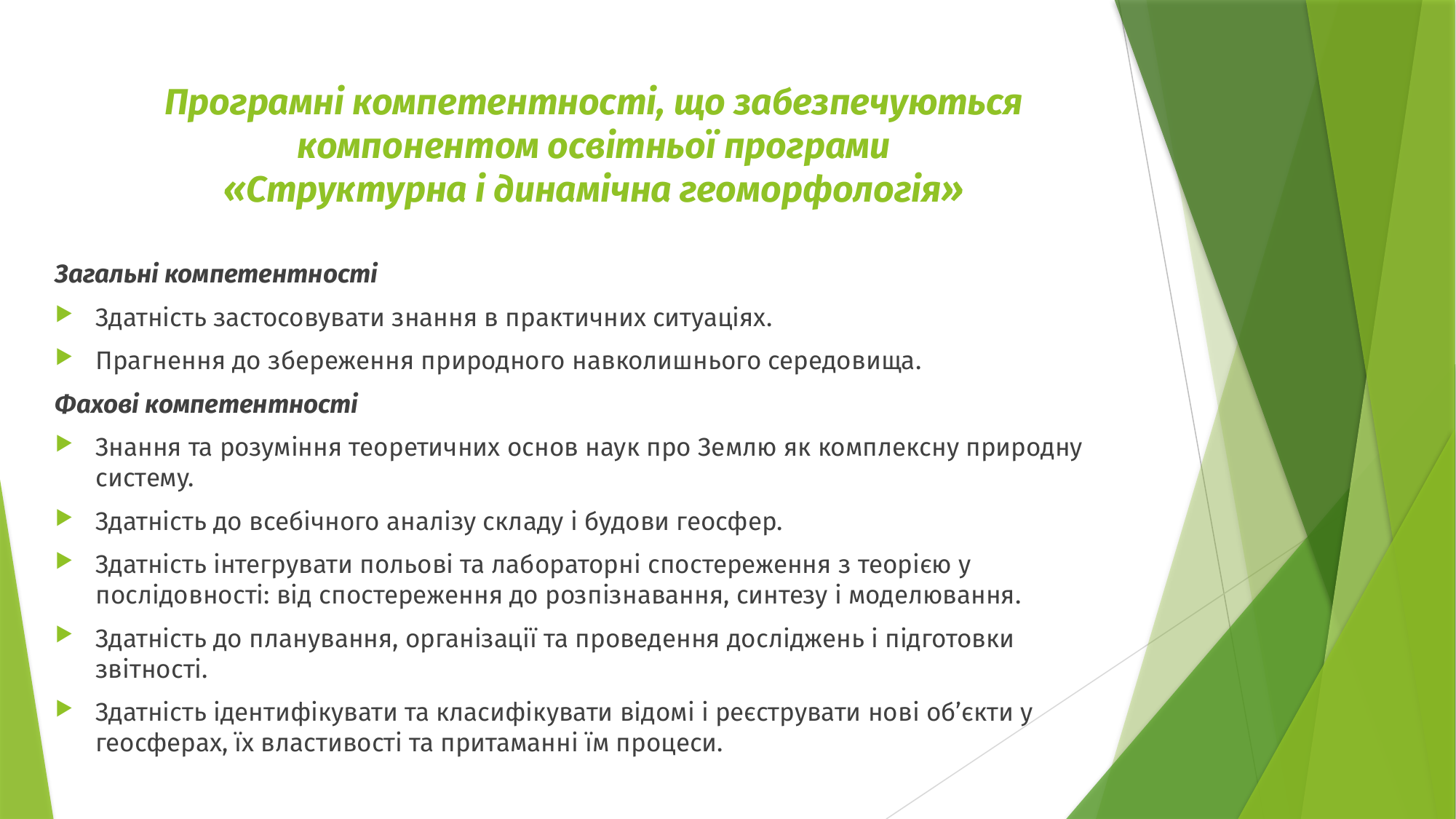

# Програмні компетентності, що забезпечуються компонентом освітньої програми «Структурна і динамічна геоморфологія»
Загальні компетентності
Здатність застосовувати знання в практичних ситуаціях.
Прагнення до збереження природного навколишнього середовища.
Фахові компетентності
Знання та розуміння теоретичних основ наук про Землю як комплексну природну систему.
Здатність до всебічного аналізу складу і будови геосфер.
Здатність інтегрувати польові та лабораторні спостереження з теорією у послідовності: від спостереження до розпізнавання, синтезу і моделювання.
Здатність до планування, організації та проведення досліджень і підготовки звітності.
Здатність ідентифікувати та класифікувати відомі і реєструвати нові об’єкти у геосферах, їх властивості та притаманні їм процеси.